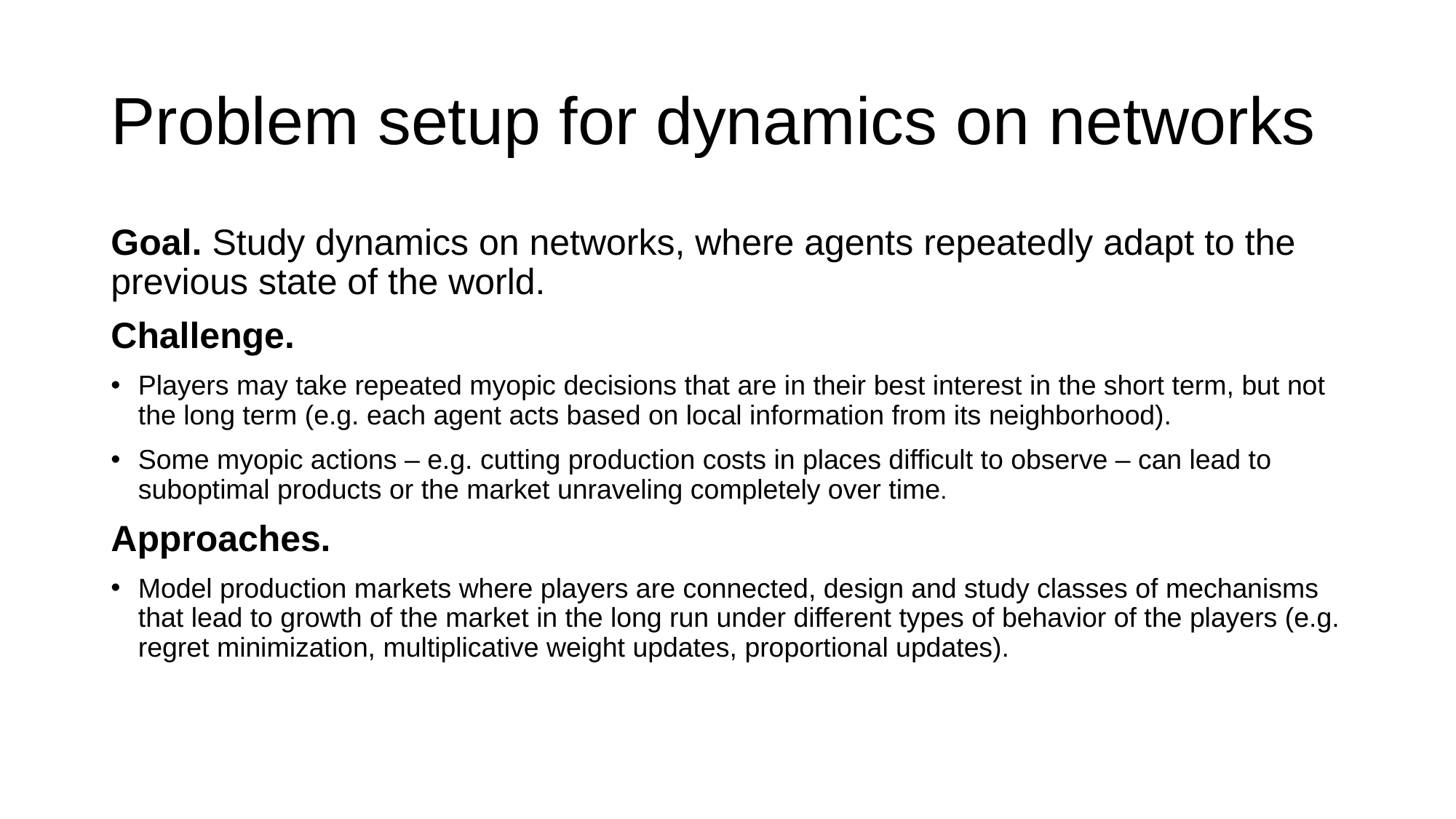

# Problem setup for dynamics on networks
Goal. Study dynamics on networks, where agents repeatedly adapt to the previous state of the world.
Challenge.
Players may take repeated myopic decisions that are in their best interest in the short term, but not the long term (e.g. each agent acts based on local information from its neighborhood).
Some myopic actions – e.g. cutting production costs in places difficult to observe – can lead to suboptimal products or the market unraveling completely over time.
Approaches.
Model production markets where players are connected, design and study classes of mechanisms that lead to growth of the market in the long run under different types of behavior of the players (e.g. regret minimization, multiplicative weight updates, proportional updates).